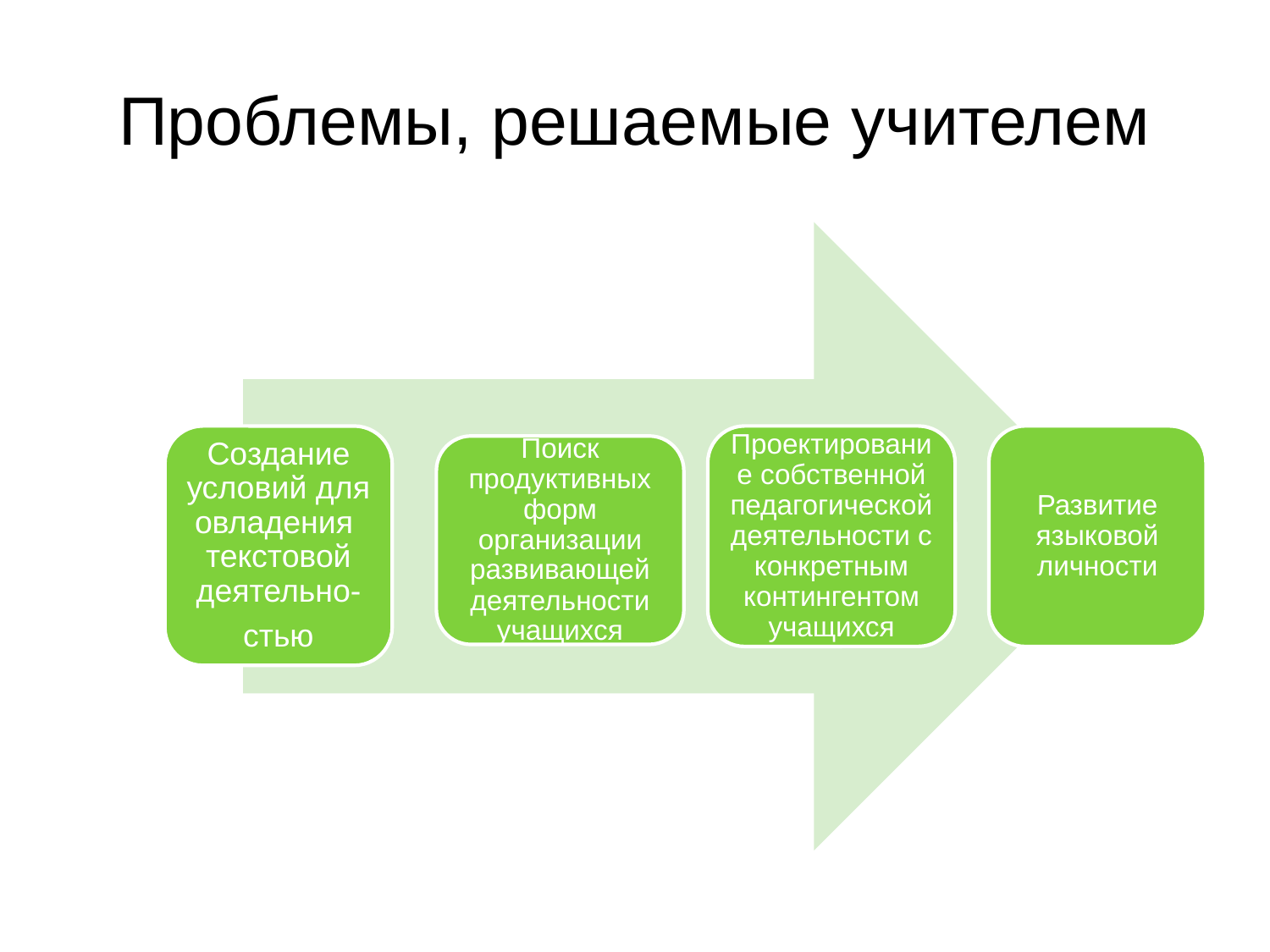

# Проблемы, решаемые учителем
Создание условий для овладения  текстовой деятельно-
стью
Поиск продуктивных форм организации развивающей деятельности учащихся
Проектирование собственной педагогической деятельности с конкретным контингентом учащихся
Развитие языковой личности